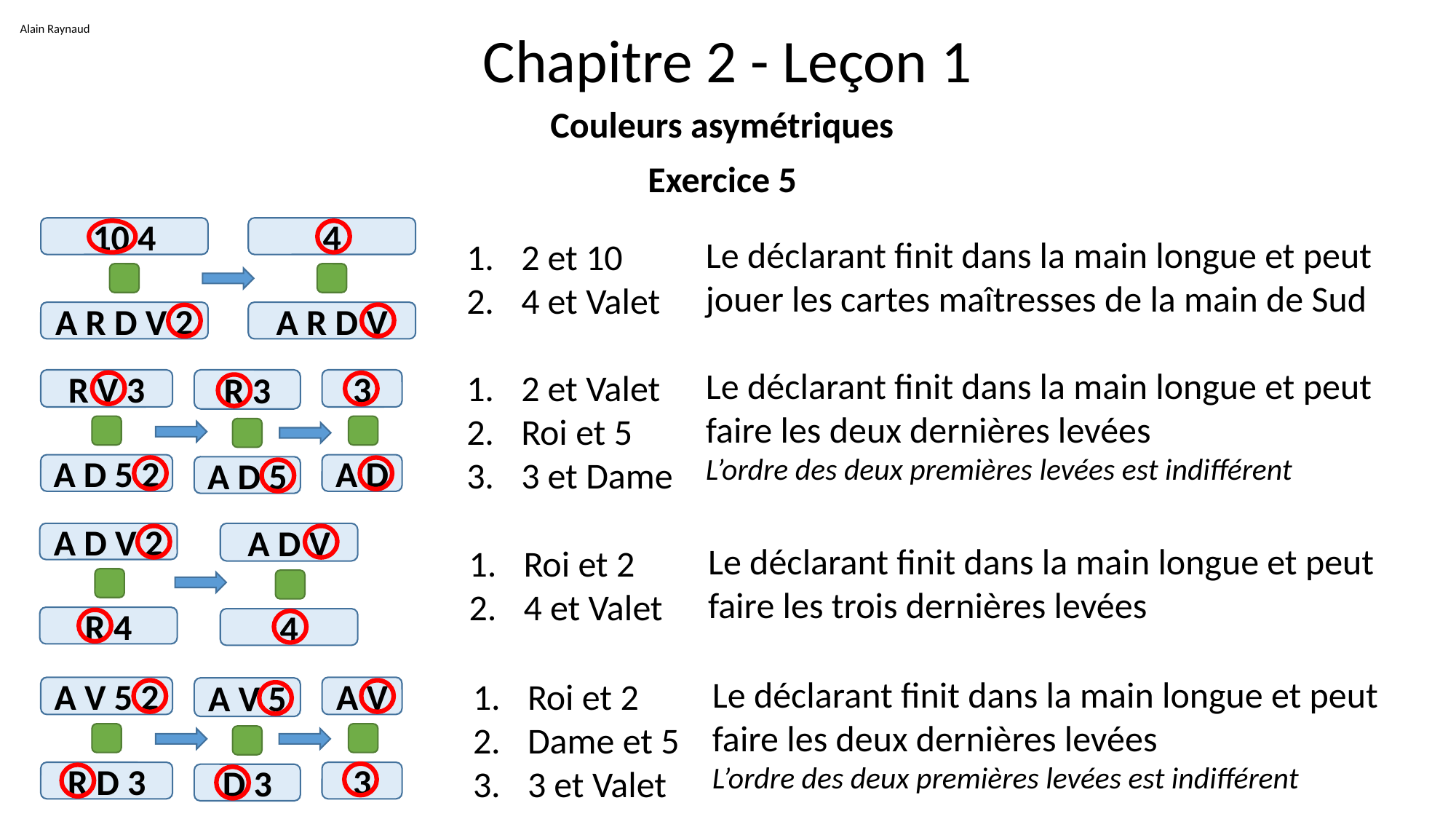

Alain Raynaud
# Chapitre 2 - Leçon 1
Couleurs asymétriques
Exercice 5

10 4

A R D V 2
4

A R D V

Le déclarant finit dans la main longue et peut jouer les cartes maîtresses de la main de Sud
2 et 10
4 et Valet

Le déclarant finit dans la main longue et peut faire les deux dernières levées
L’ordre des deux premières levées est indifférent
2 et Valet
Roi et 5
3 et Dame
R V 3

A D 5 2
R 3

A D 5
3

A D

A D V 2

R 4
A D V

4

Le déclarant finit dans la main longue et peut faire les trois dernières levées
Roi et 2
4 et Valet

Le déclarant finit dans la main longue et peut faire les deux dernières levées
L’ordre des deux premières levées est indifférent
Roi et 2
Dame et 5
3 et Valet
A V 5 2

R D 3
A V

3
A V 5

D 3